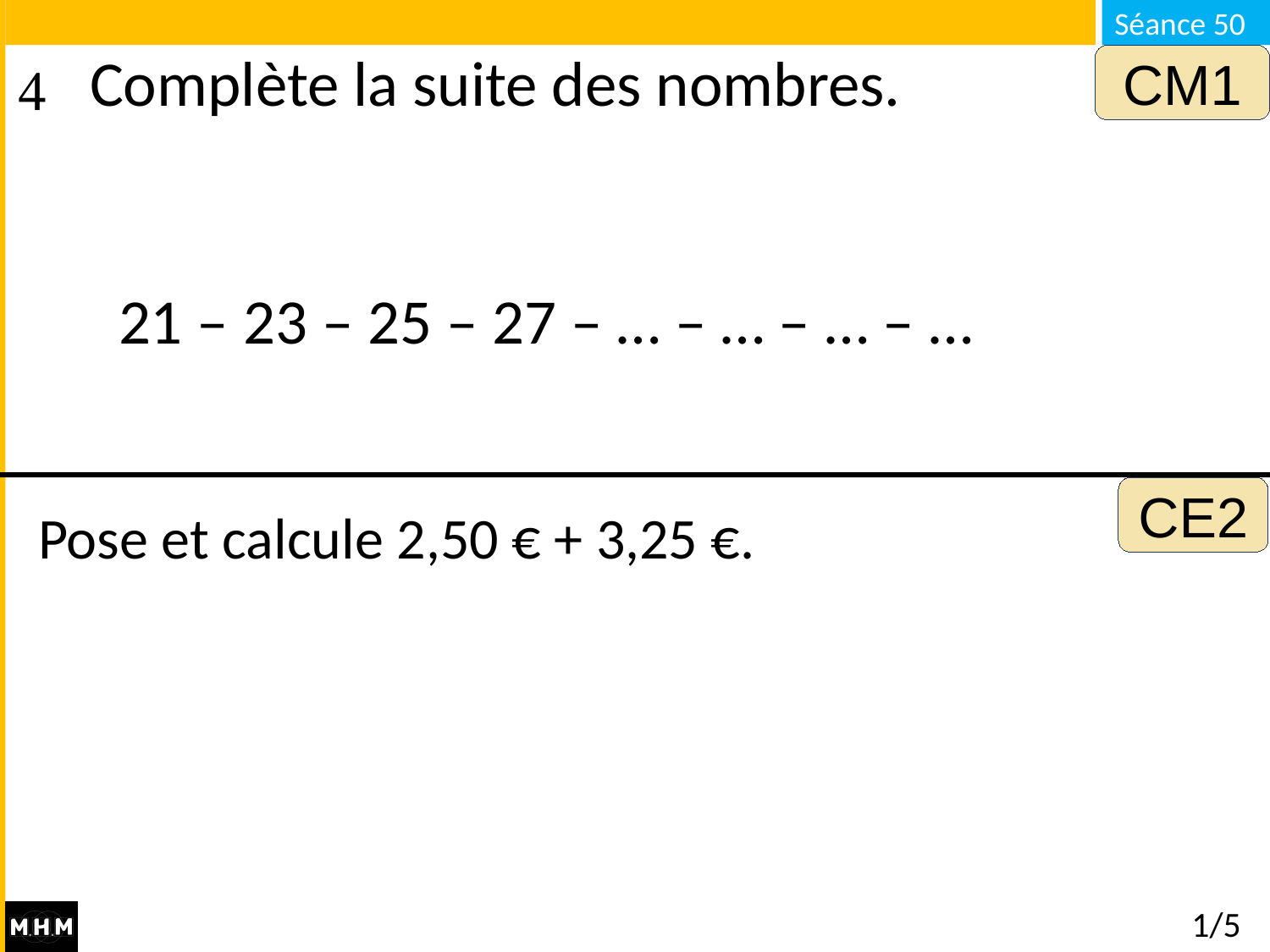

CM1
# Complète la suite des nombres.
21 – 23 – 25 – 27 – … – … – … – …

CE2
Pose et calcule 2,50 € + 3,25 €.
1/5